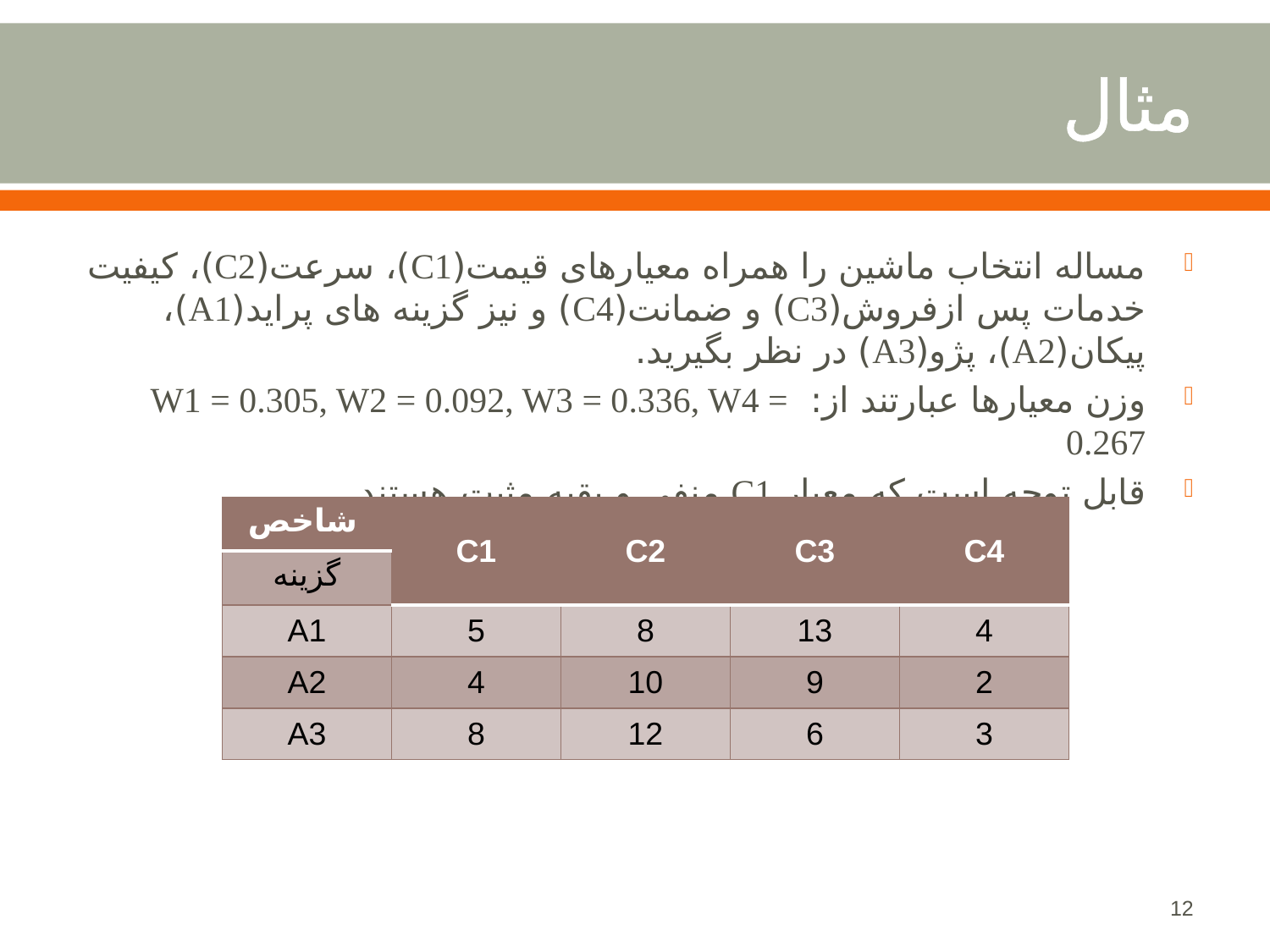

# مثال
مساله انتخاب ماشین را همراه معیارهای قیمت(C1)، سرعت(C2)، کیفیت خدمات پس ازفروش(C3) و ضمانت(C4) و نیز گزینه های پراید(A1)، پیکان(A2)، پژو(A3) در نظر بگیرید.
وزن معیارها عبارتند از:  W1 = 0.305, W2 = 0.092, W3 = 0.336, W4 = 0.267
قابل توجه است که معیار C1 منفی و بقیه مثبت هستند.
| شاخص | C1 | C2 | C3 | C4 |
| --- | --- | --- | --- | --- |
| گزینه |  |  |  |  |
| A1 | 5 | 8 | 13 | 4 |
| A2 | 4 | 10 | 9 | 2 |
| A3 | 8 | 12 | 6 | 3 |
12